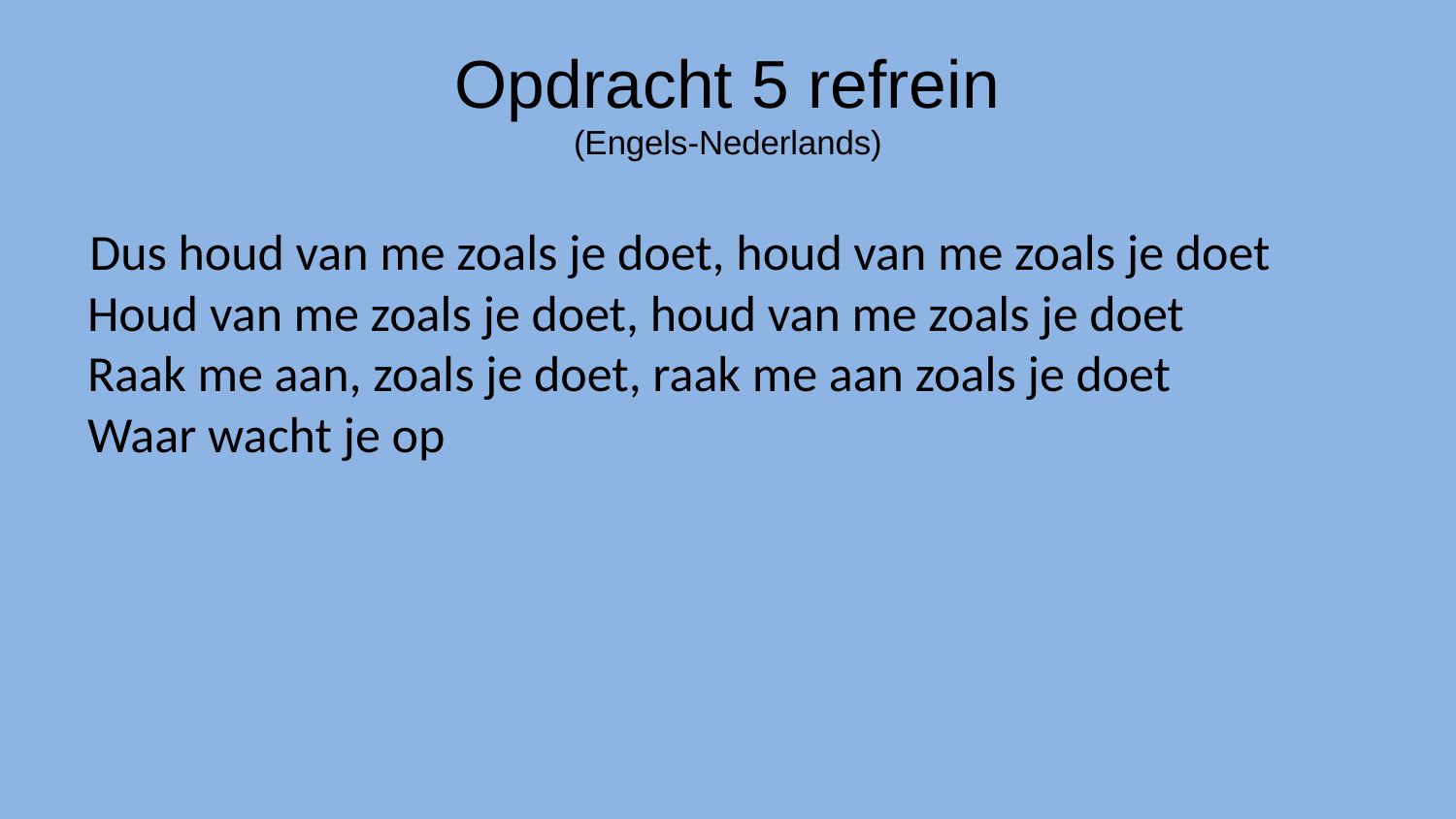

# Opdracht 5 refrein (Engels-Nederlands)
Dus houd van me zoals je doet, houd van me zoals je doet
Houd van me zoals je doet, houd van me zoals je doet
Raak me aan, zoals je doet, raak me aan zoals je doet
Waar wacht je op